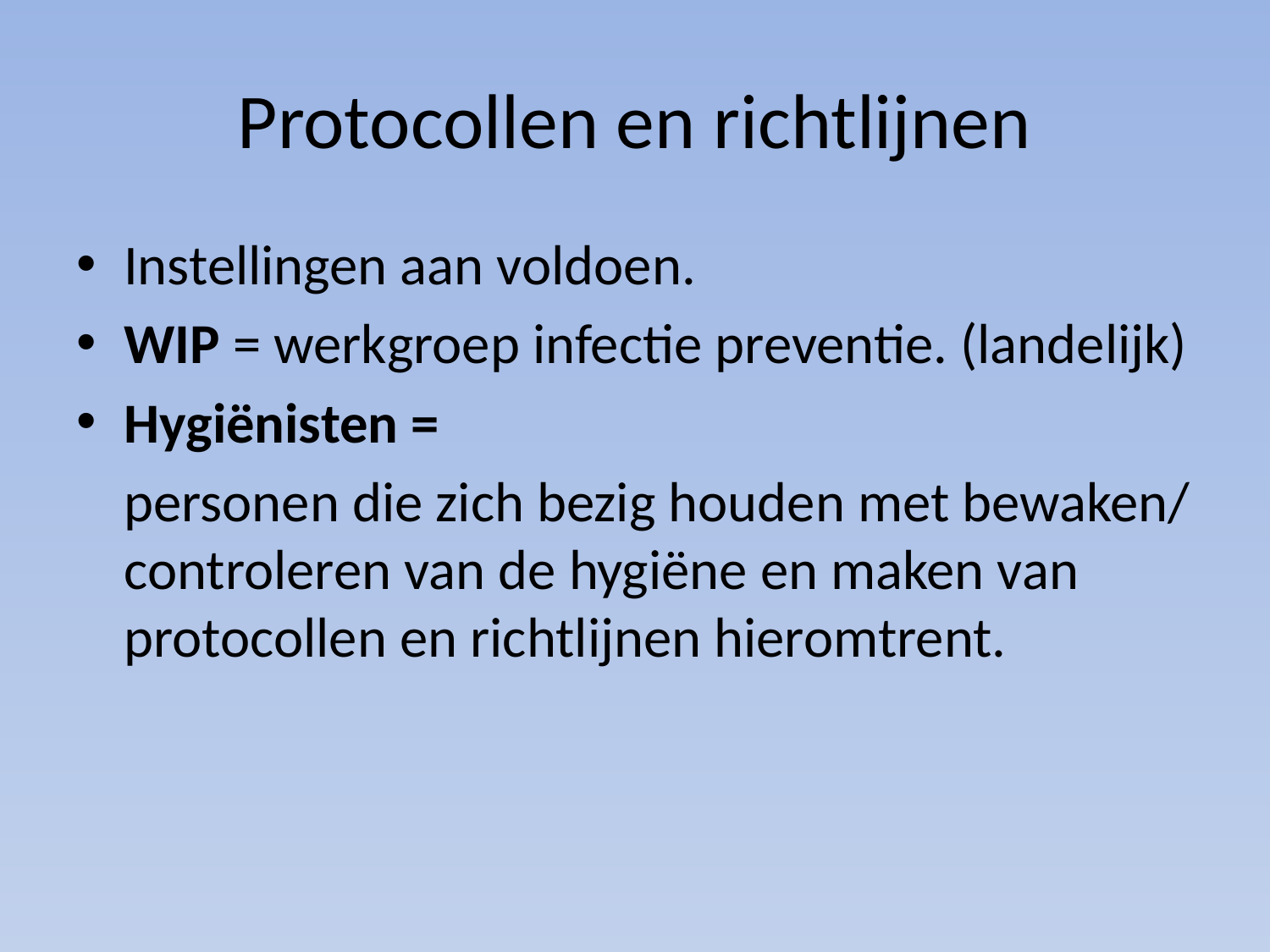

# Protocollen en richtlijnen
Instellingen aan voldoen.
WIP = werkgroep infectie preventie. (landelijk)
Hygiënisten =
	personen die zich bezig houden met bewaken/ controleren van de hygiëne en maken van protocollen en richtlijnen hieromtrent.